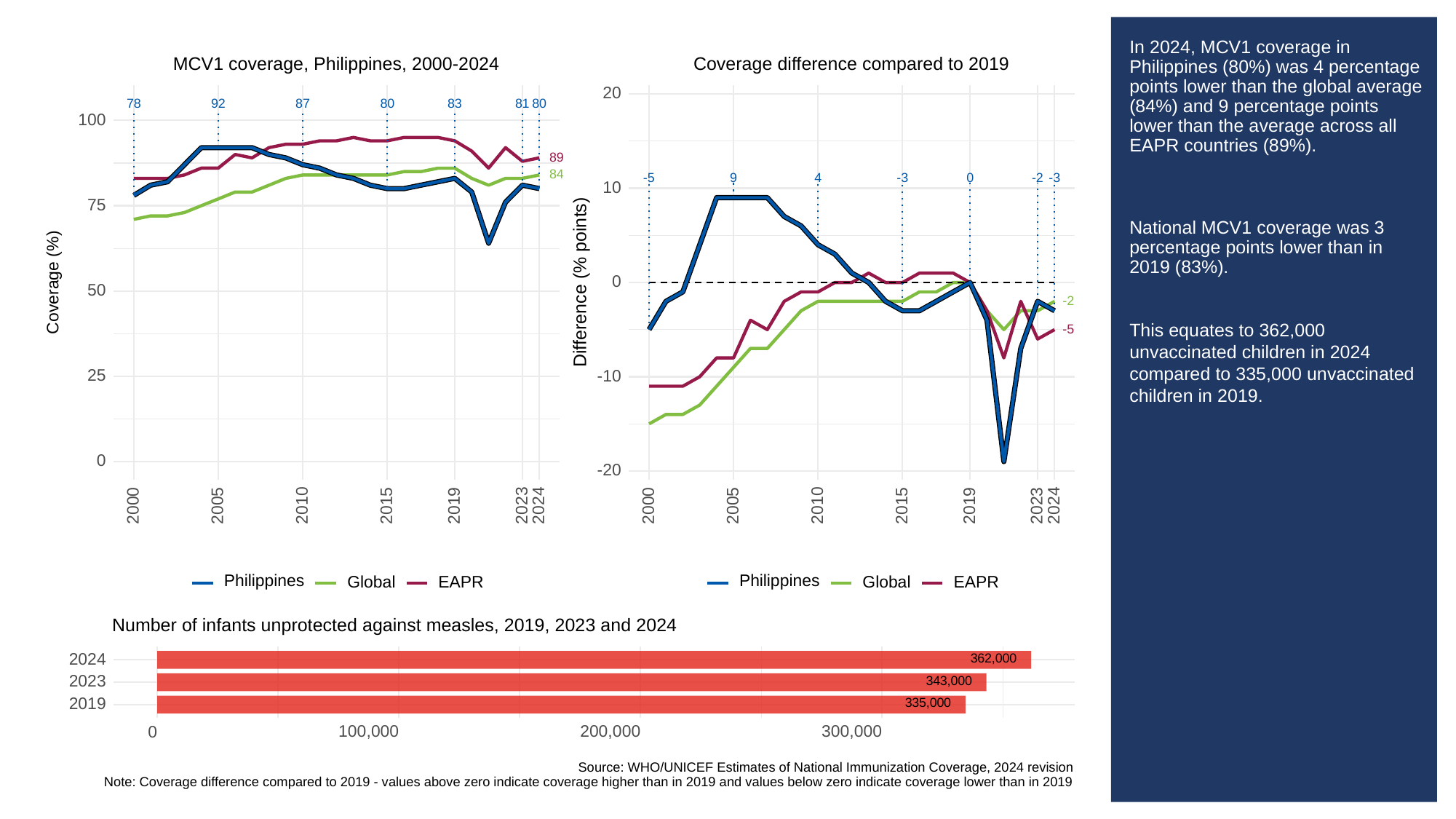

# In 2024, MCV1 coverage in Philippines (80%) was 4 percentage points lower than the global average (84%) and 9 percentage points lower than the average across all EAPR countries (89%).

National MCV1 coverage was 3 percentage points lower than in 2019 (83%).

This equates to 362,000 unvaccinated children in 2024 compared to 335,000 unvaccinated children in 2019.

MCV1 coverage, Philippines, 2000-2024
Coverage difference compared to 2019

20

83
78
92
87
80
81
80

100

89

84
-3
-3
9
0
-2
-5
4
10

75

Difference (% points)
Coverage (%)
0

50

-2
-5

25
-10

0

-20

2023
2023
2000
2005
2010
2015
2019
2024
2000
2005
2010
2015
2019
2024
Philippines
Philippines
Global
Global
EAPR
EAPR

Number of infants unprotected against measles, 2019, 2023 and 2024

362,000
2024

343,000
2023

335,000
2019

100,000
200,000
300,000
0
Source: WHO/UNICEF Estimates of National Immunization Coverage, 2024 revision
Note: Coverage difference compared to 2019 - values above zero indicate coverage higher than in 2019 and values below zero indicate coverage lower than in 2019